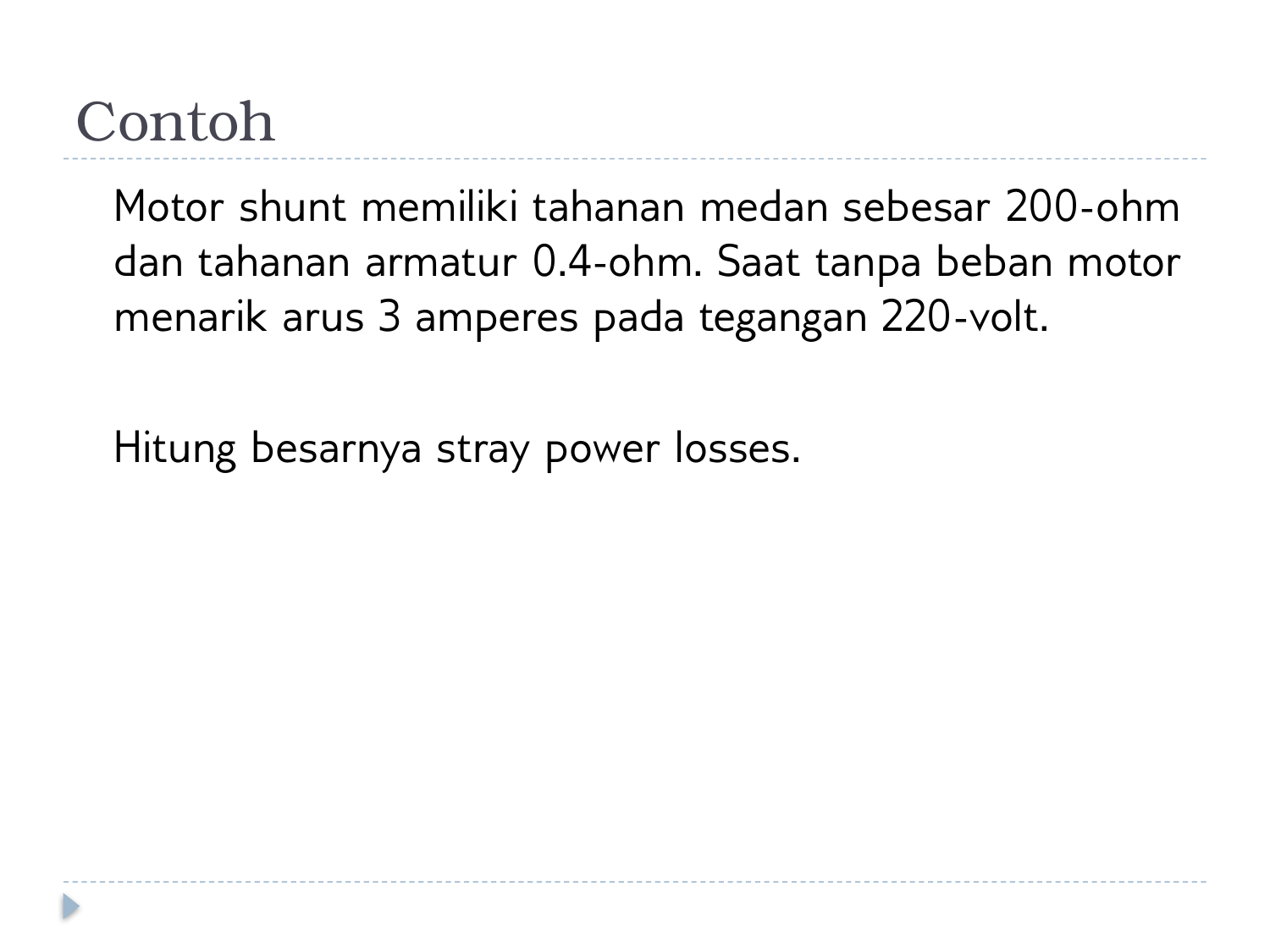

# Contoh
 	Motor shunt memiliki tahanan medan sebesar 200-ohm dan tahanan armatur 0.4-ohm. Saat tanpa beban motor menarik arus 3 amperes pada tegangan 220-volt.

	Hitung besarnya stray power losses.